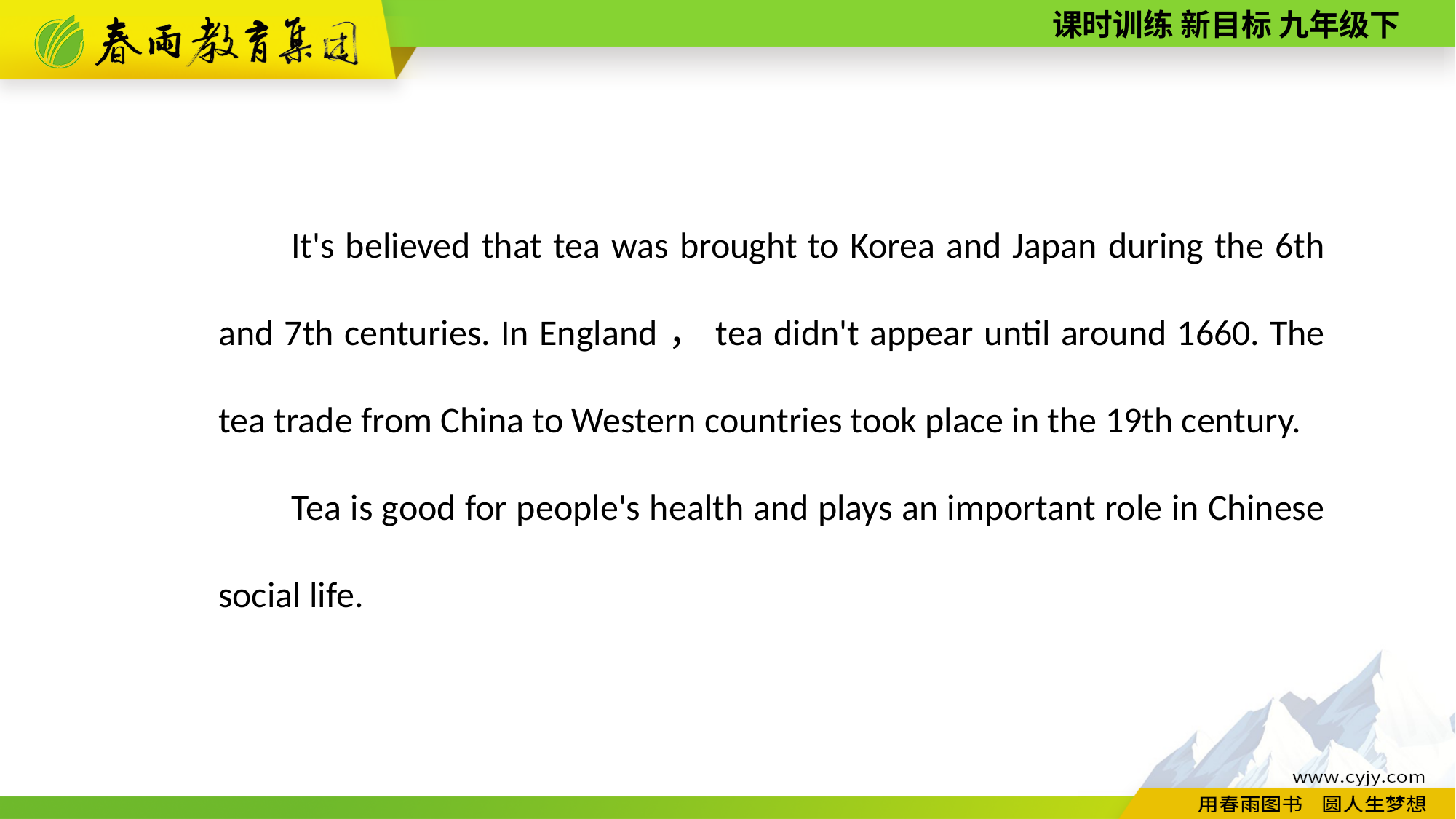

It's believed that tea was brought to Korea and Japan during the 6th and 7th centuries. In England，tea didn't appear until around 1660. The tea trade from China to Western countries took place in the 19th century.
Tea is good for people's health and plays an important role in Chinese social life.